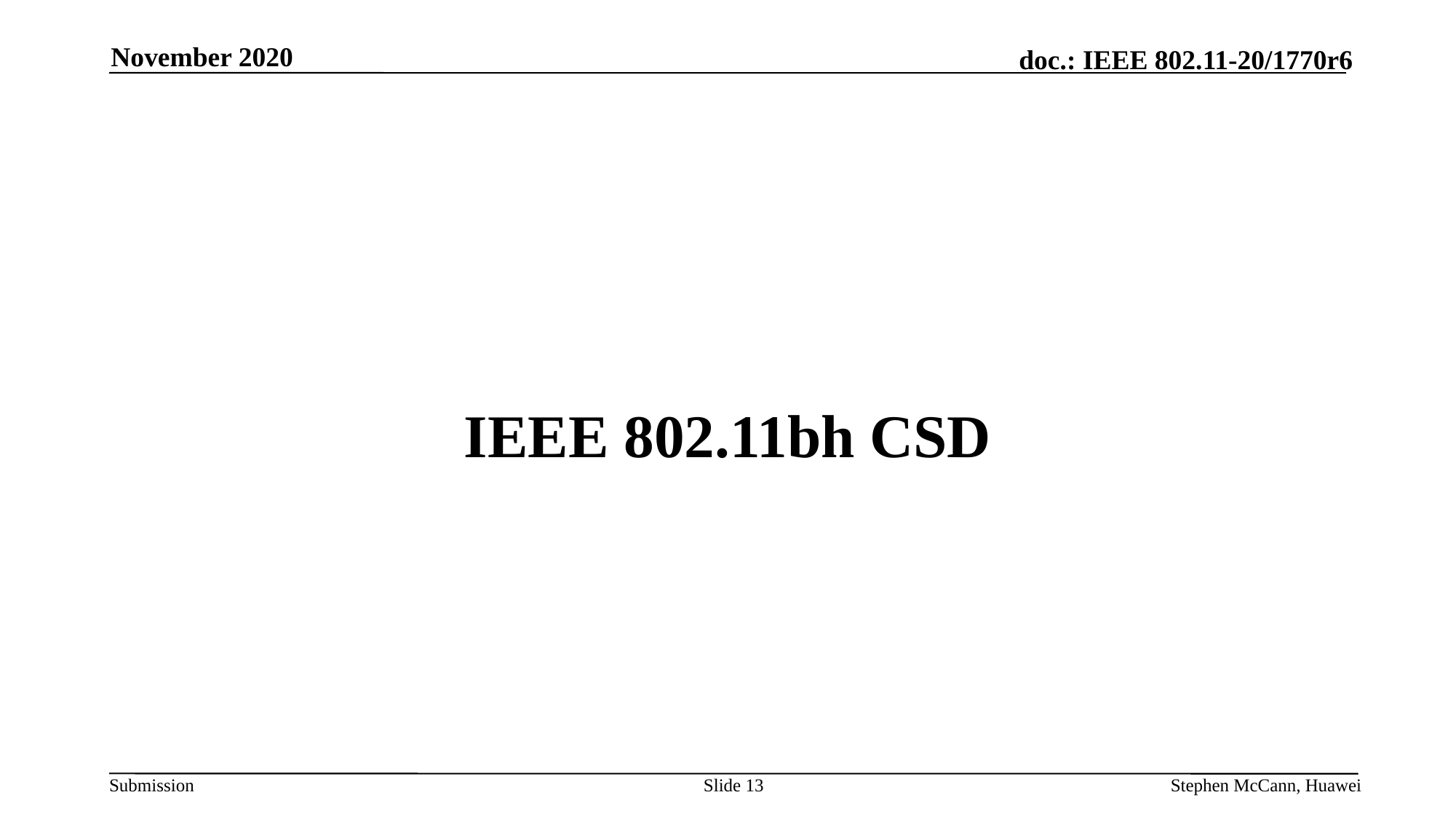

November 2020
# IEEE 802.11bh CSD
Slide 13
Stephen McCann, Huawei